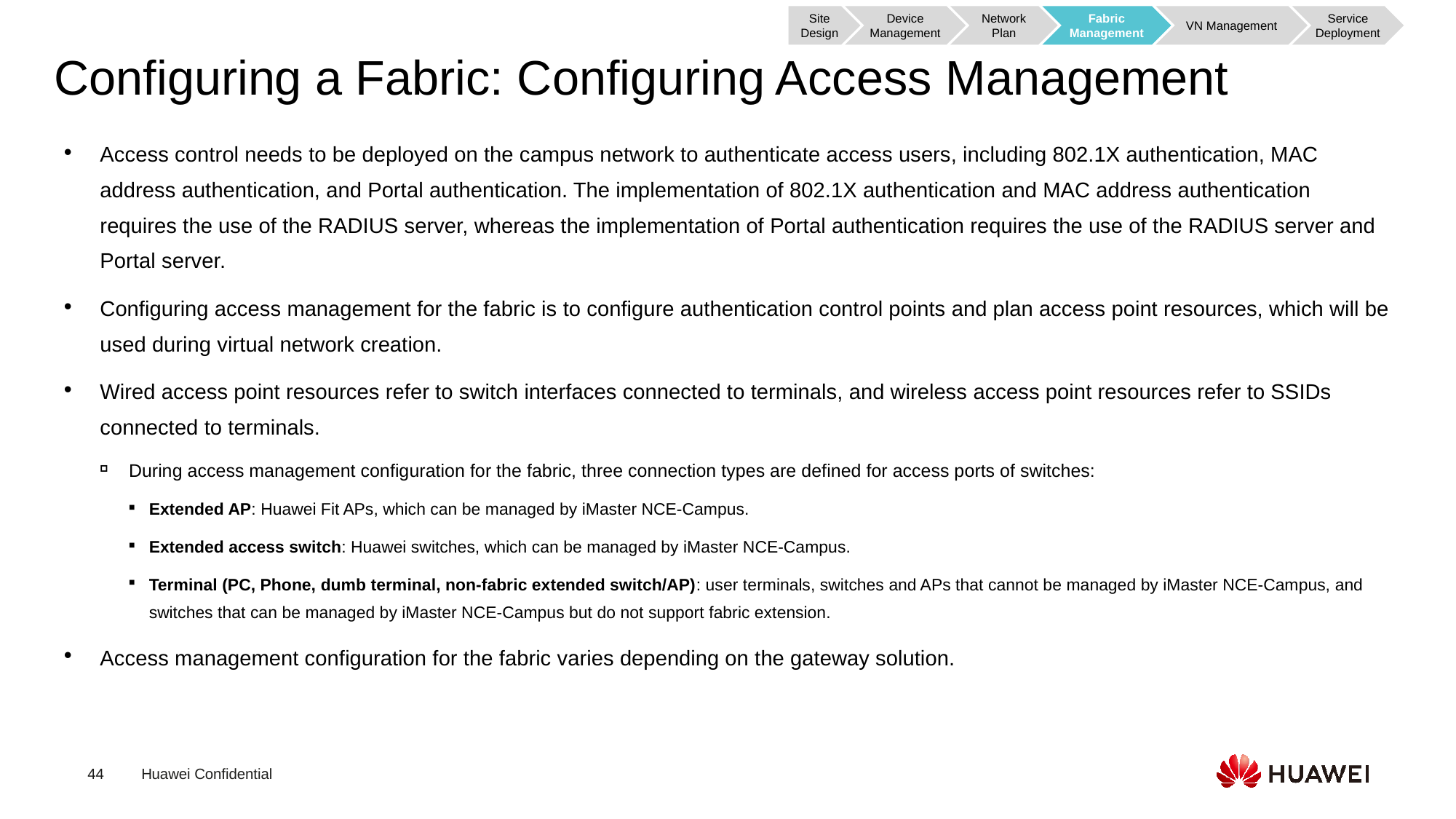

Site Design
Device Management
Network Plan
Fabric Management
VN Management
Service Deployment
# Configuring a Fabric: Configuring Access Management
Access control needs to be deployed on the campus network to authenticate access users, including 802.1X authentication, MAC address authentication, and Portal authentication. The implementation of 802.1X authentication and MAC address authentication requires the use of the RADIUS server, whereas the implementation of Portal authentication requires the use of the RADIUS server and Portal server.
Configuring access management for the fabric is to configure authentication control points and plan access point resources, which will be used during virtual network creation.
Wired access point resources refer to switch interfaces connected to terminals, and wireless access point resources refer to SSIDs connected to terminals.
During access management configuration for the fabric, three connection types are defined for access ports of switches:
Extended AP: Huawei Fit APs, which can be managed by iMaster NCE-Campus.
Extended access switch: Huawei switches, which can be managed by iMaster NCE-Campus.
Terminal (PC, Phone, dumb terminal, non-fabric extended switch/AP): user terminals, switches and APs that cannot be managed by iMaster NCE-Campus, and switches that can be managed by iMaster NCE-Campus but do not support fabric extension.
Access management configuration for the fabric varies depending on the gateway solution.